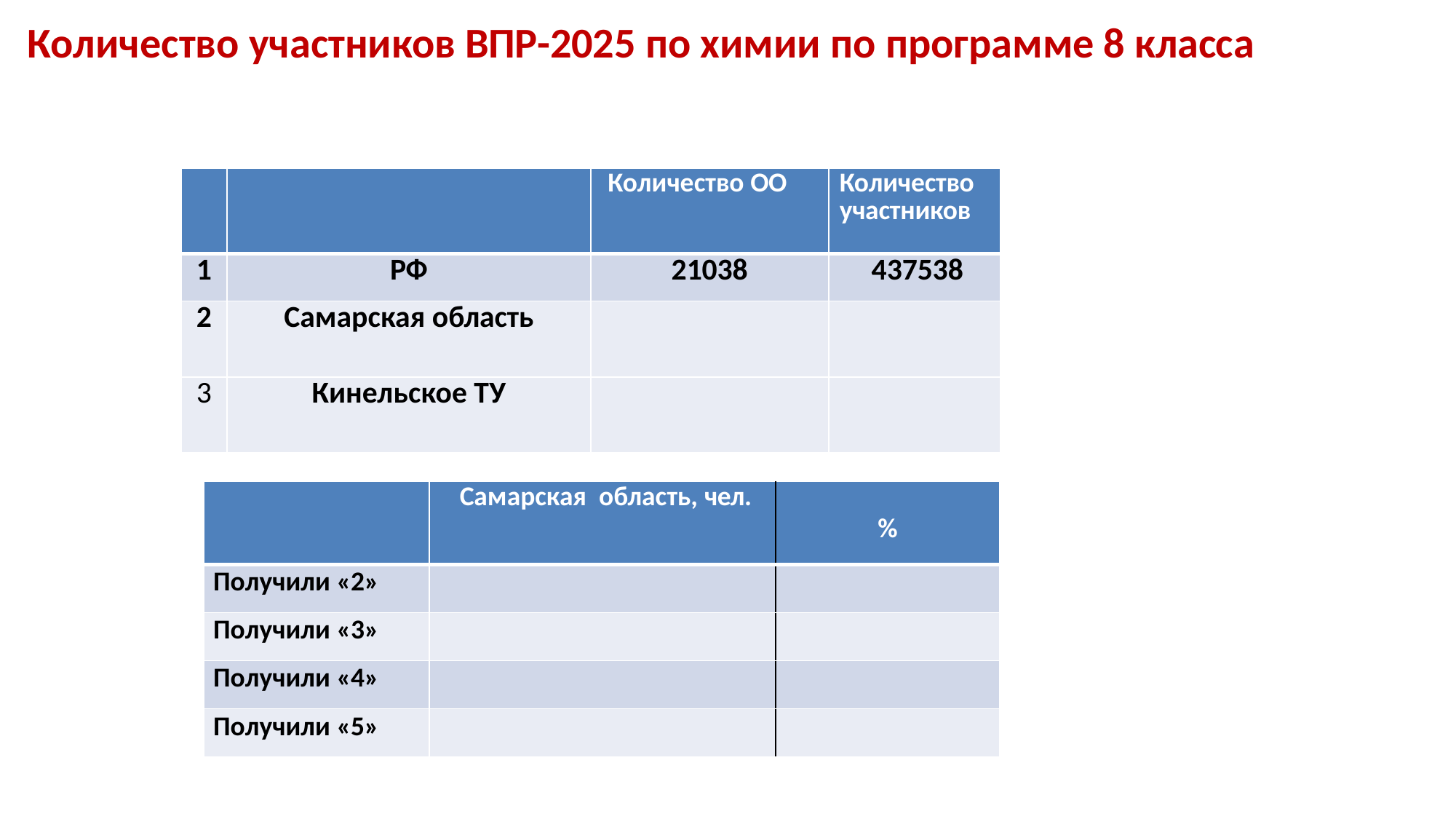

# Количество участников ВПР-2025 по химии по программе 8 класса
|  |  | Количество ОО | Количество участников |
| --- | --- | --- | --- |
| 1 | РФ | 21038 | 437538 |
| 2 | Самарская область |  |  |
| 3 | Кинельское ТУ |  |  |
|  | Самарская область, чел. | % |
| --- | --- | --- |
| Получили «2» |  |  |
| Получили «3» |  |  |
| Получили «4» |  |  |
| Получили «5» |  |  |